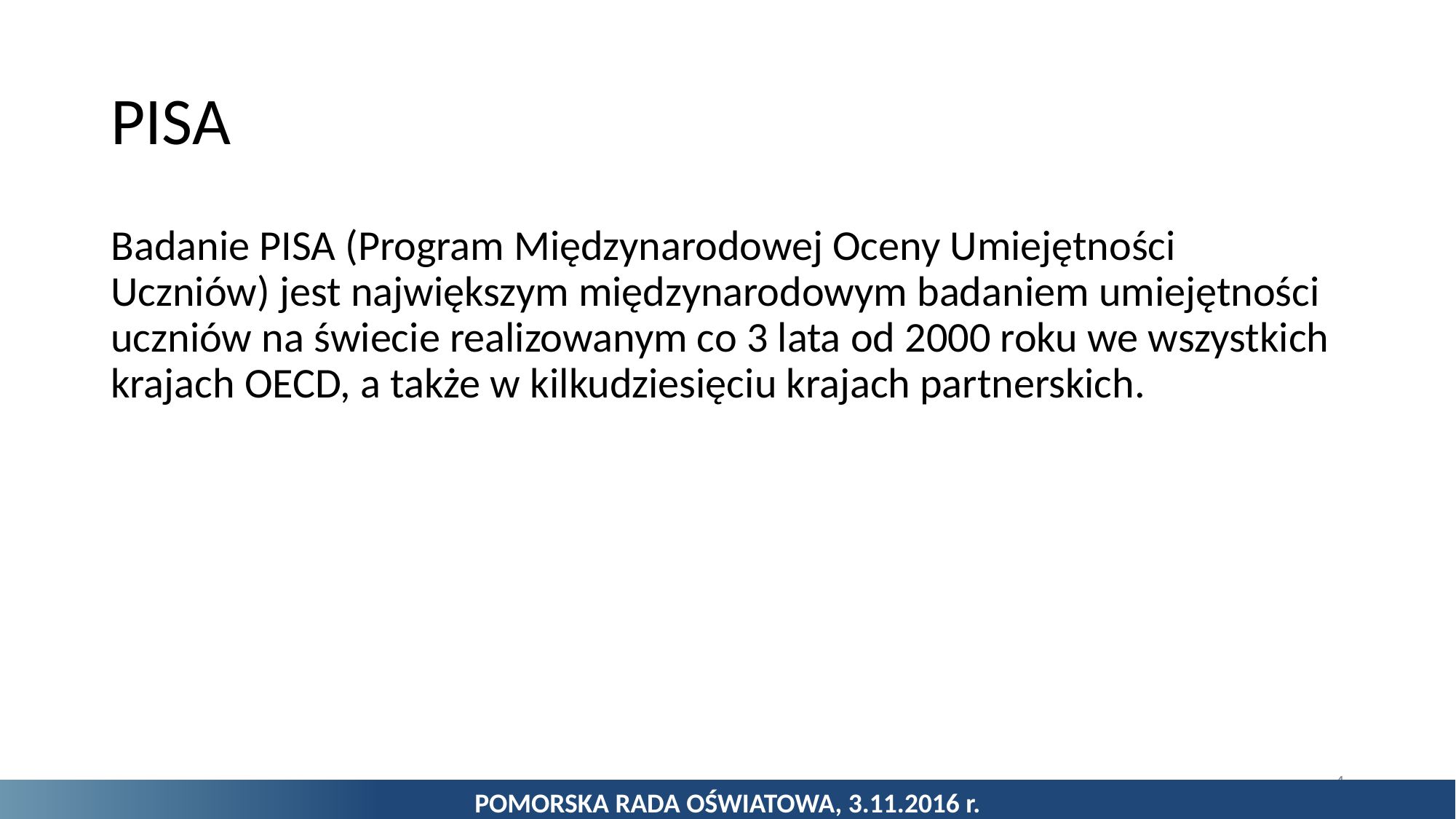

# PISA
Badanie PISA (Program Międzynarodowej Oceny Umiejętności Uczniów) jest największym międzynarodowym badaniem umiejętności uczniów na świecie realizowanym co 3 lata od 2000 roku we wszystkich krajach OECD, a także w kilkudziesięciu krajach partnerskich.

4
POMORSKA RADA OŚWIATOWA, 3.11.2016 r.